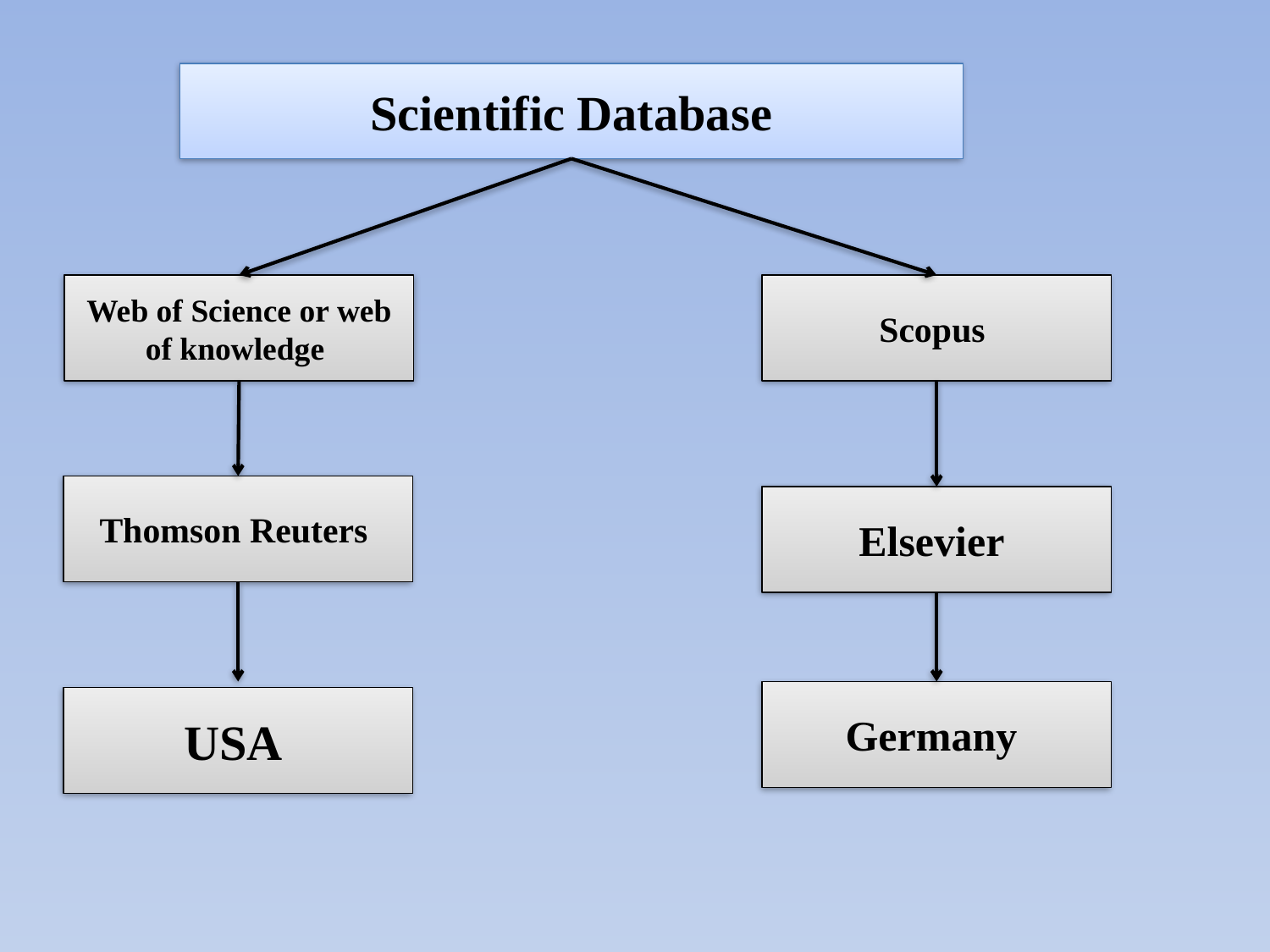

Scientific Database
Web of Science or web of knowledge
Scopus
Thomson Reuters
Elsevier
Germany
USA